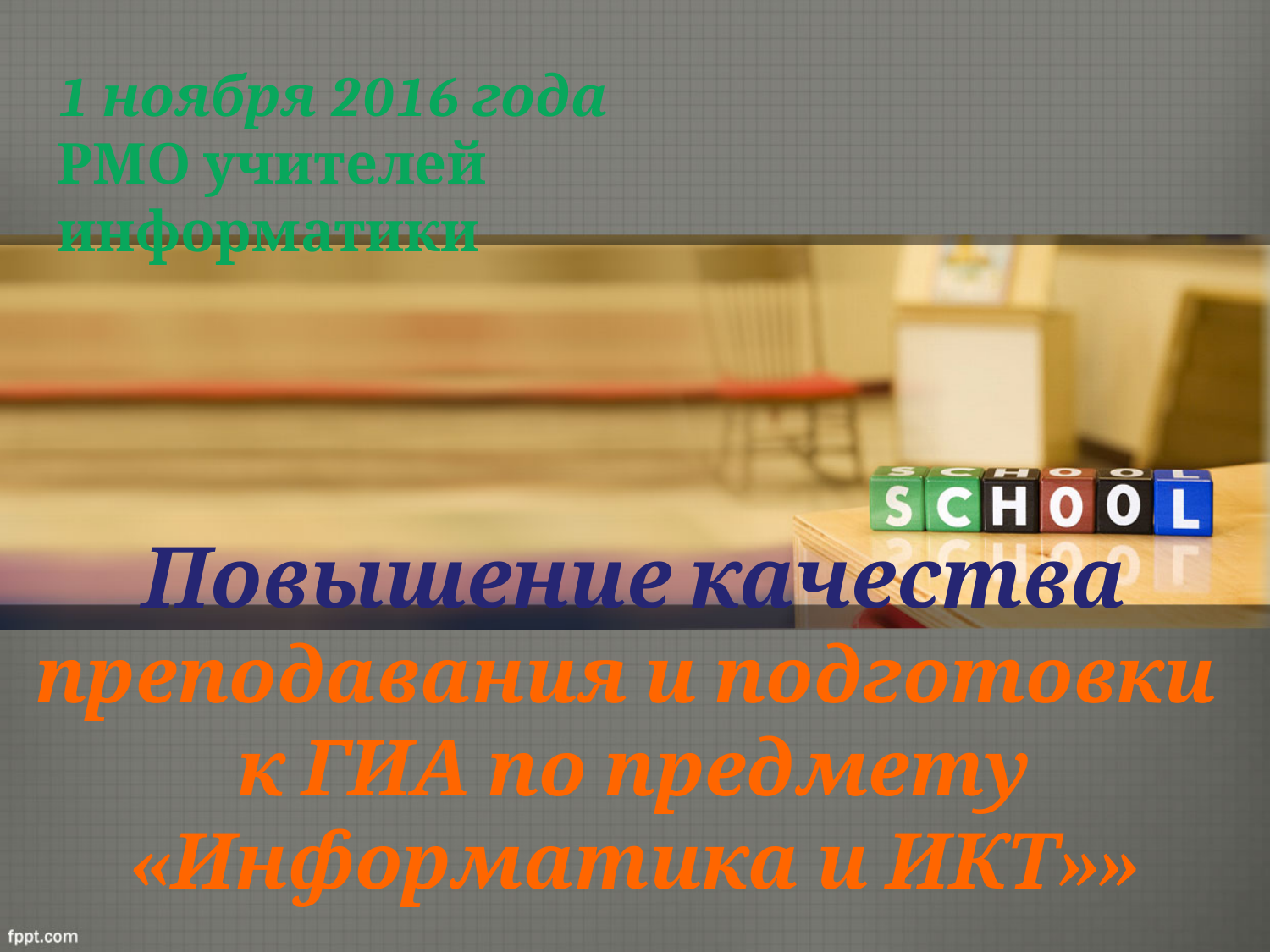

1 ноября 2016 года
РМО учителей информатики
Повышение качества преподавания и подготовки
к ГИА по предмету «Информатика и ИКТ»»